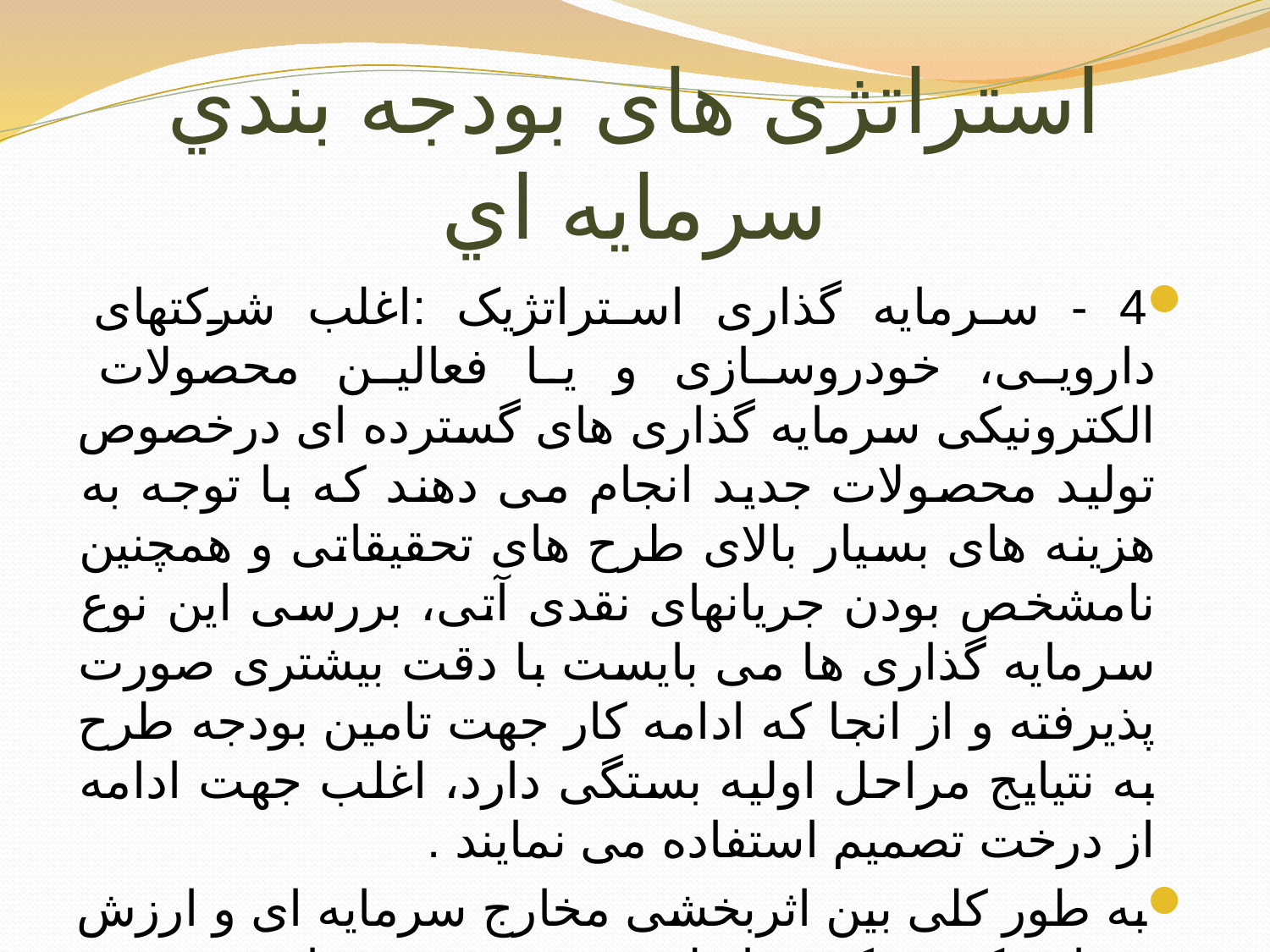

# استراتژی های بودجه بندي سرمايه اي
4 - سرمایه گذاری استراتژیک :اغلب شرکتهای دارویی، خودروسازی و یا فعالین محصولات الکترونیکی سرمایه گذاری های گسترده ای درخصوص تولید محصولات جدید انجام می دهند که با توجه به هزینه های بسیار بالای طرح های تحقیقاتی و همچنین نامشخص بودن جریانهای نقدی آتی، بررسی این نوع سرمایه گذاری ها می بایست با دقت بیشتری صورت پذیرفته و از انجا که ادامه کار جهت تامین بودجه طرح به نتیایج مراحل اولیه بستگی دارد، اغلب جهت ادامه از درخت تصمیم استفاده می نمایند .
به طور کلی بین اثربخشی مخارج سرمایه ای و ارزش سهام یک شرکت رابطه مستقیم وجود دارد ، هرقدر سرمایه گذاری بهتری صورت پذیرد به همان میزان ارزش سهام بالاتر خواهد رفت .